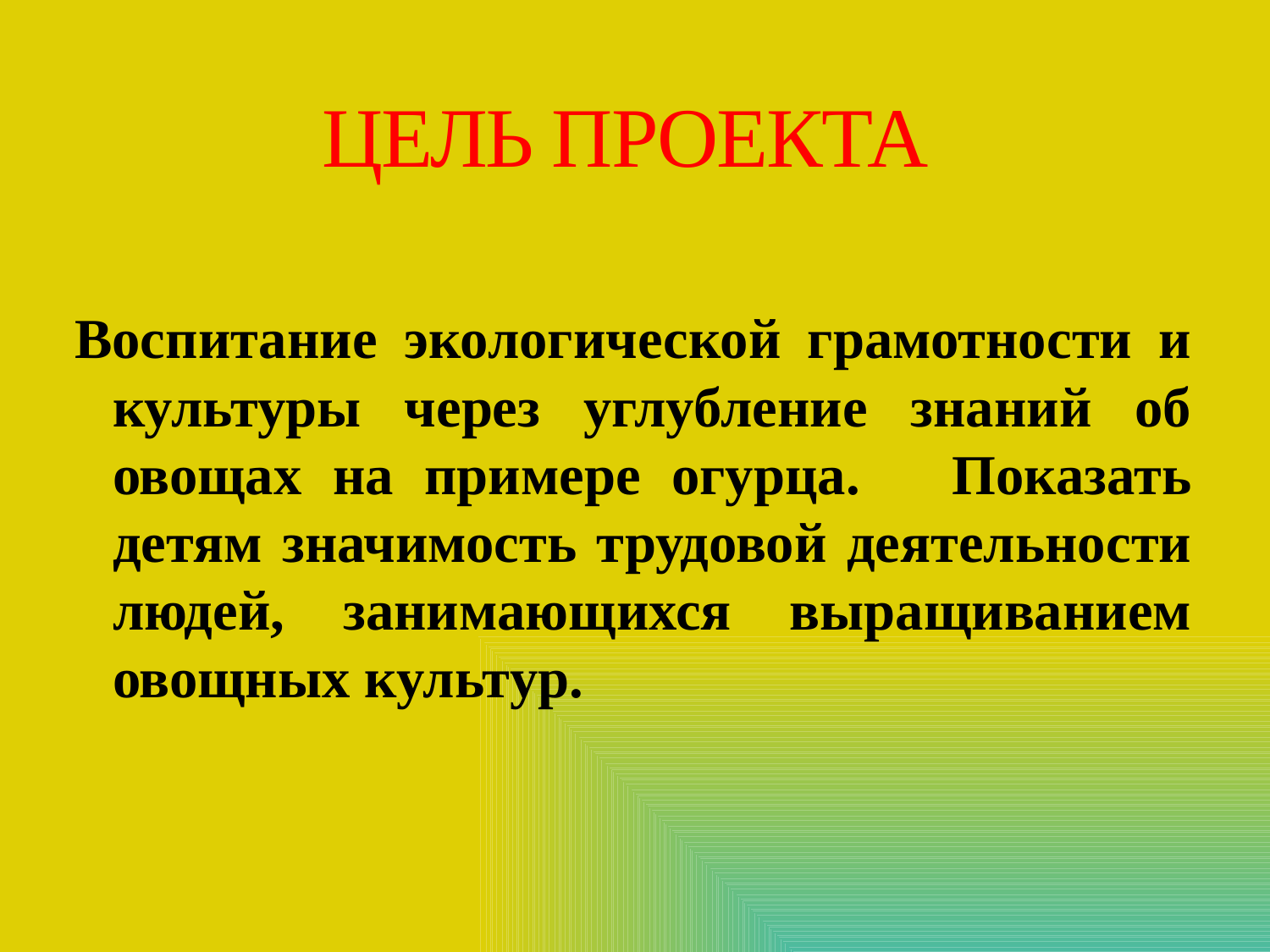

# ЦЕЛЬ ПРОЕКТА
Воспитание экологической грамотности и культуры через углубление знаний об овощах на примере огурца.   Показать детям значимость трудовой деятельности людей, занимающихся выращиванием овощных культур.